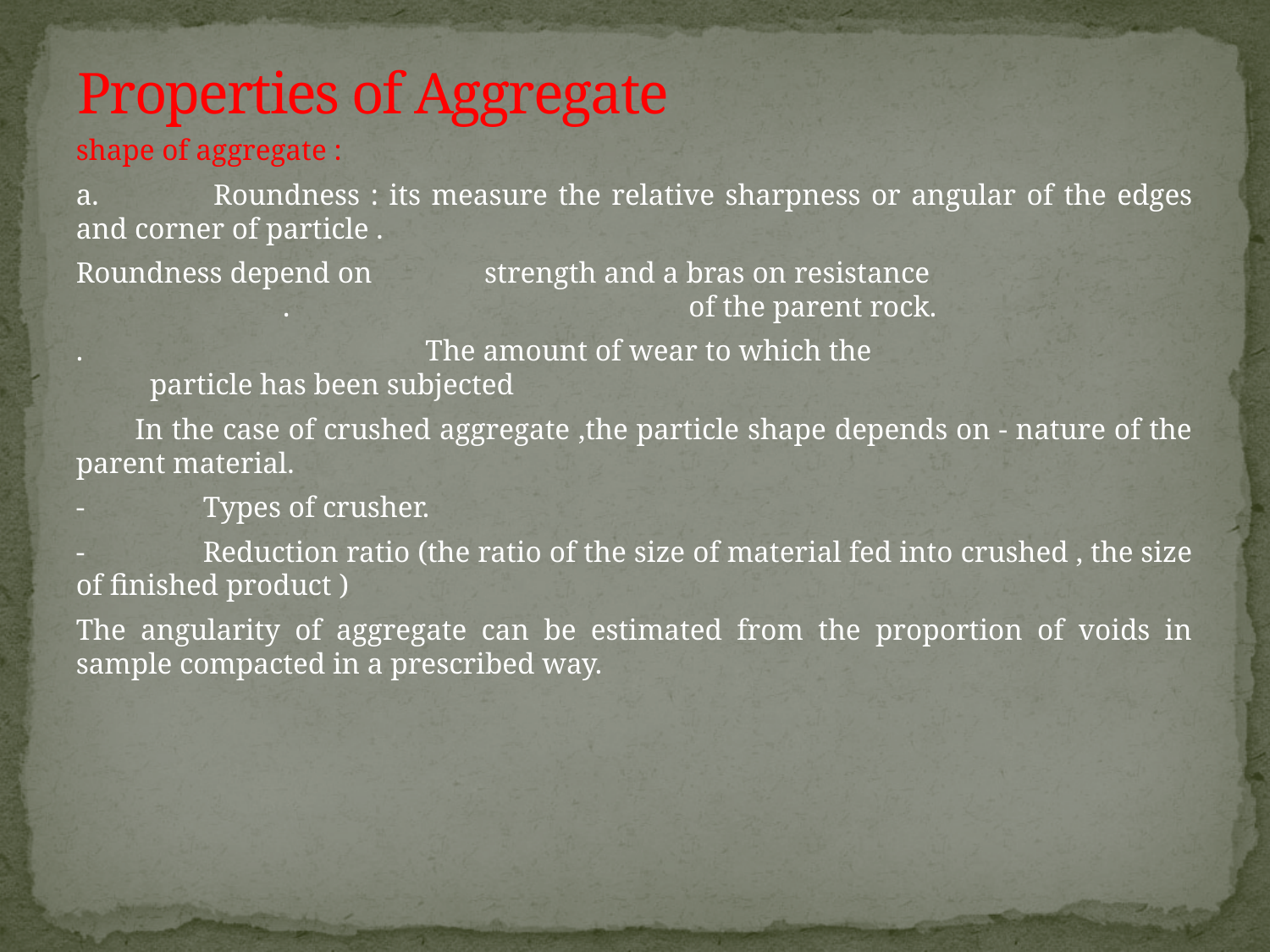

# Properties of Aggregate
shape of aggregate :
a.	 Roundness : its measure the relative sharpness or angular of the edges and corner of particle .
Roundness depend on               strength and a bras on resistance                                                                .                                                      of the parent rock.
.                                              The amount of wear to which the                                                      particle has been subjected
       In the case of crushed aggregate ,the particle shape depends on - nature of the parent material.
-	Types of crusher.
-	Reduction ratio (the ratio of the size of material fed into crushed , the size of finished product )
The angularity of aggregate can be estimated from the proportion of voids in sample compacted in a prescribed way.